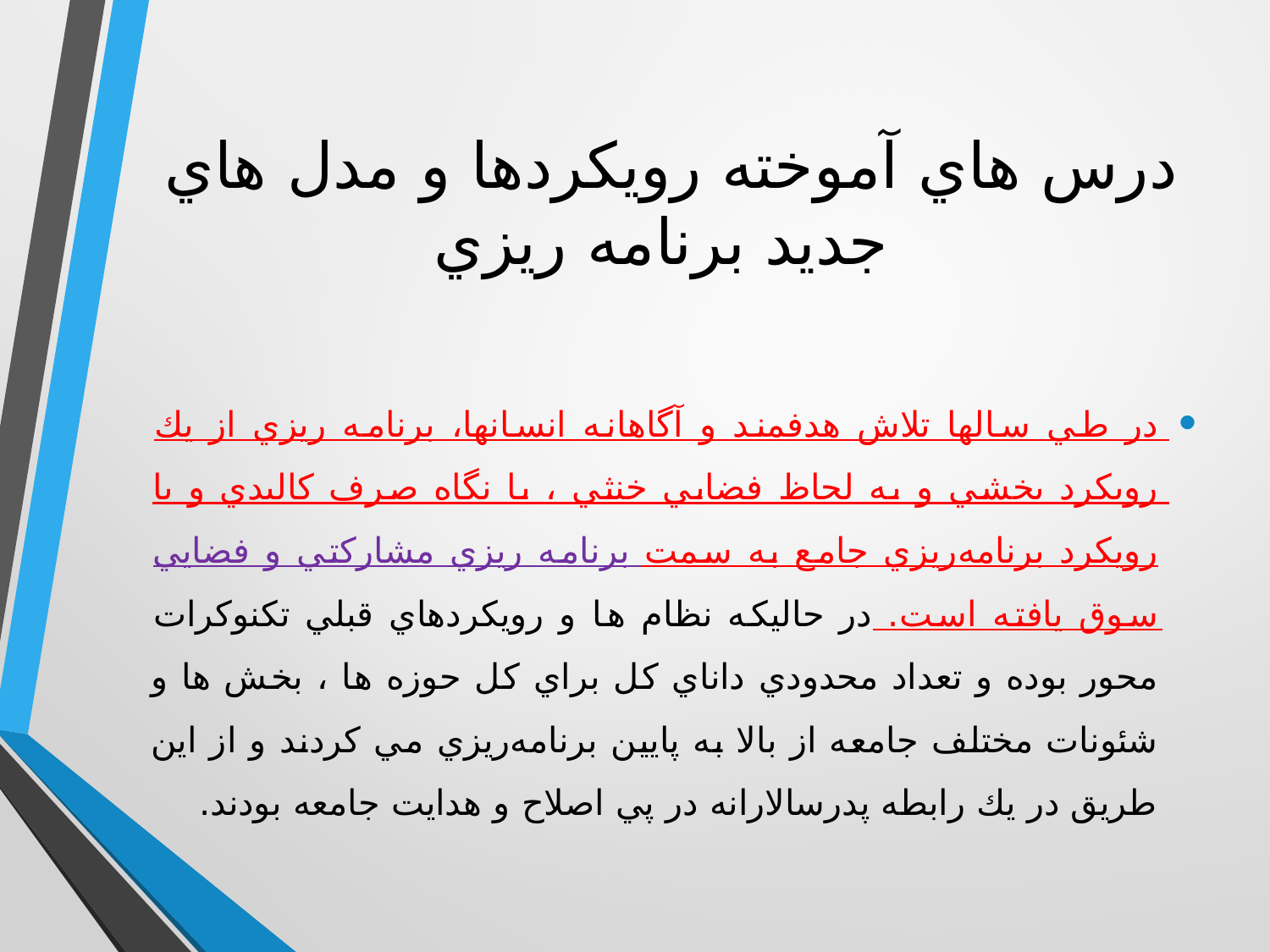

# درس هاي آموخته رويكردها و مدل هاي جديد برنامه ريزي
در طي سالها تلاش هدفمند و آگاهانه انسانها، برنامه ريزي از يك رويكرد بخشي و به لحاظ فضايي خنثي ، يا نگاه صرف كالبدي و يا رويكرد برنامه‌ريزي جامع به سمت برنامه ريزي مشاركتي و فضايي سوق يافته است. در حاليكه نظام ها و رويكردهاي قبلي تكنوكرات محور بوده و تعداد محدودي داناي كل براي کل حوزه ها ، بخش ها و شئونات مختلف جامعه از بالا به پايين برنامه‌ريزي مي كردند و از اين طريق در يك رابطه پدرسالارانه در پي اصلاح و هدايت جامعه بودند.